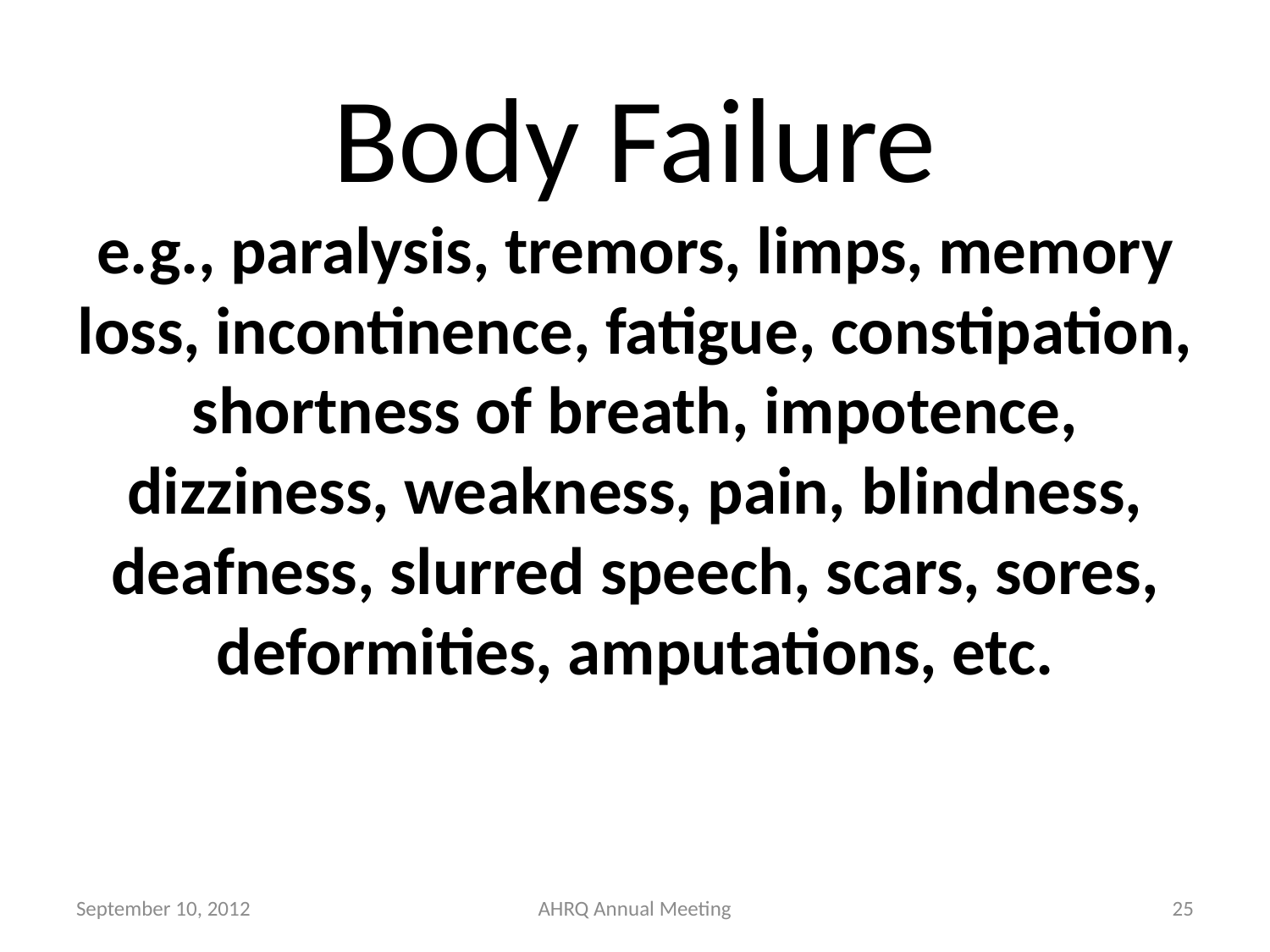

# Body Failure e.g., paralysis, tremors, limps, memory loss, incontinence, fatigue, constipation, shortness of breath, impotence, dizziness, weakness, pain, blindness, deafness, slurred speech, scars, sores, deformities, amputations, etc.
September 10, 2012
AHRQ Annual Meeting
25